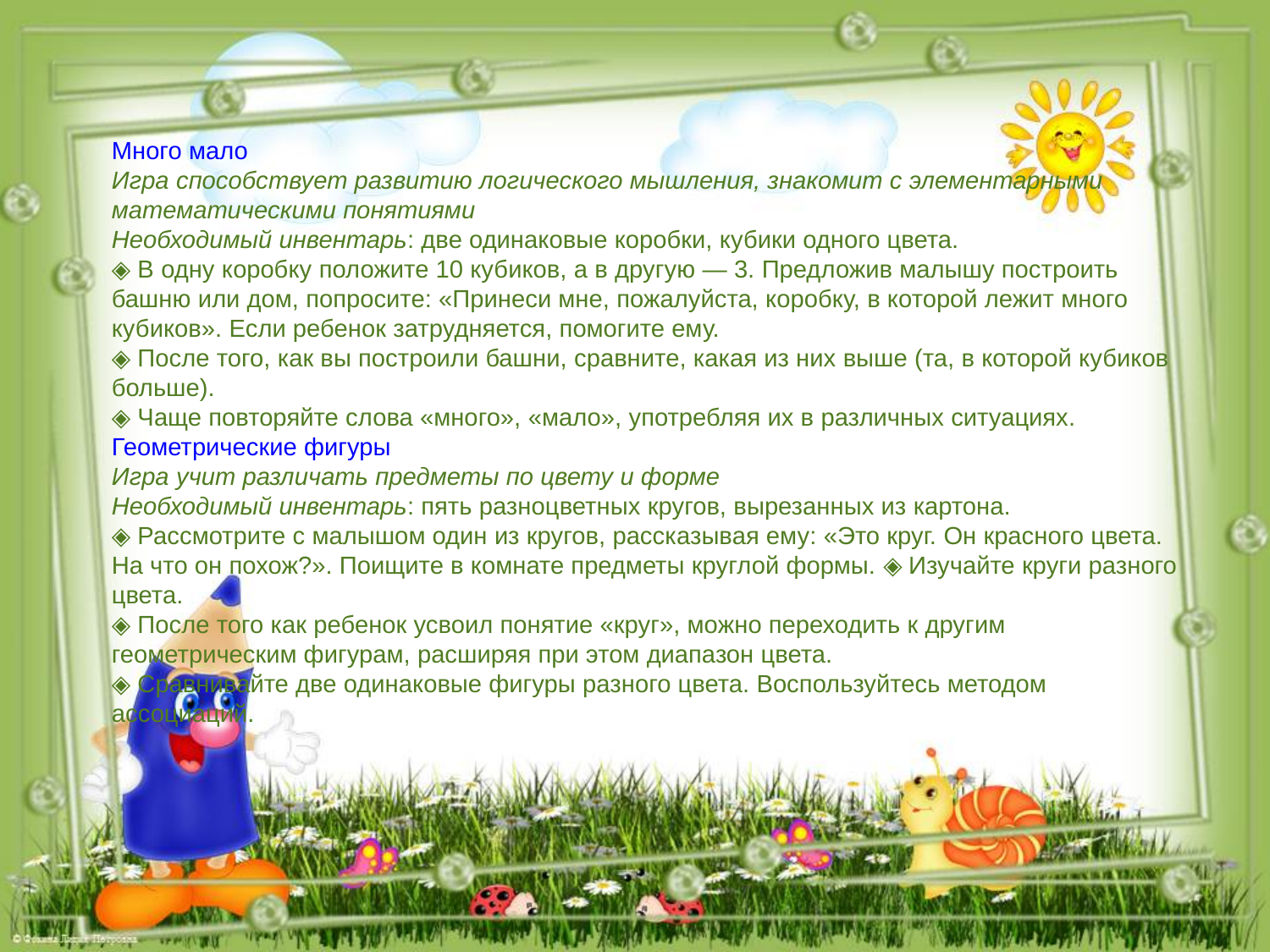

Много мало
Игра способствует развитию логического мышления, знакомит с элементарными математическими понятиями
Необходимый инвентарь: две одинаковые коробки, кубики одного цвета.
◈ В одну коробку положите 10 кубиков, а в другую — 3. Предложив малышу построить башню или дом, попросите: «Принеси мне, пожалуйста, коробку, в которой лежит много кубиков». Если ребенок затрудняется, помогите ему.
◈ После того, как вы построили башни, сравните, какая из них выше (та, в которой кубиков больше).
◈ Чаще повторяйте слова «много», «мало», употребляя их в различных ситуациях.
Геометрические фигуры
Игра учит различать предметы по цвету и форме
Необходимый инвентарь: пять разноцветных кругов, вырезанных из картона.
◈ Рассмотрите с малышом один из кругов, рассказывая ему: «Это круг. Он красного цвета. На что он похож?». Поищите в комнате предметы круглой формы. ◈ Изучайте круги разного цвета.
◈ После того как ребенок усвоил понятие «круг», можно переходить к другим геометрическим фигурам, расширяя при этом диапазон цвета.
◈ Сравнивайте две одинаковые фигуры разного цвета. Воспользуйтесь методом ассоциаций.